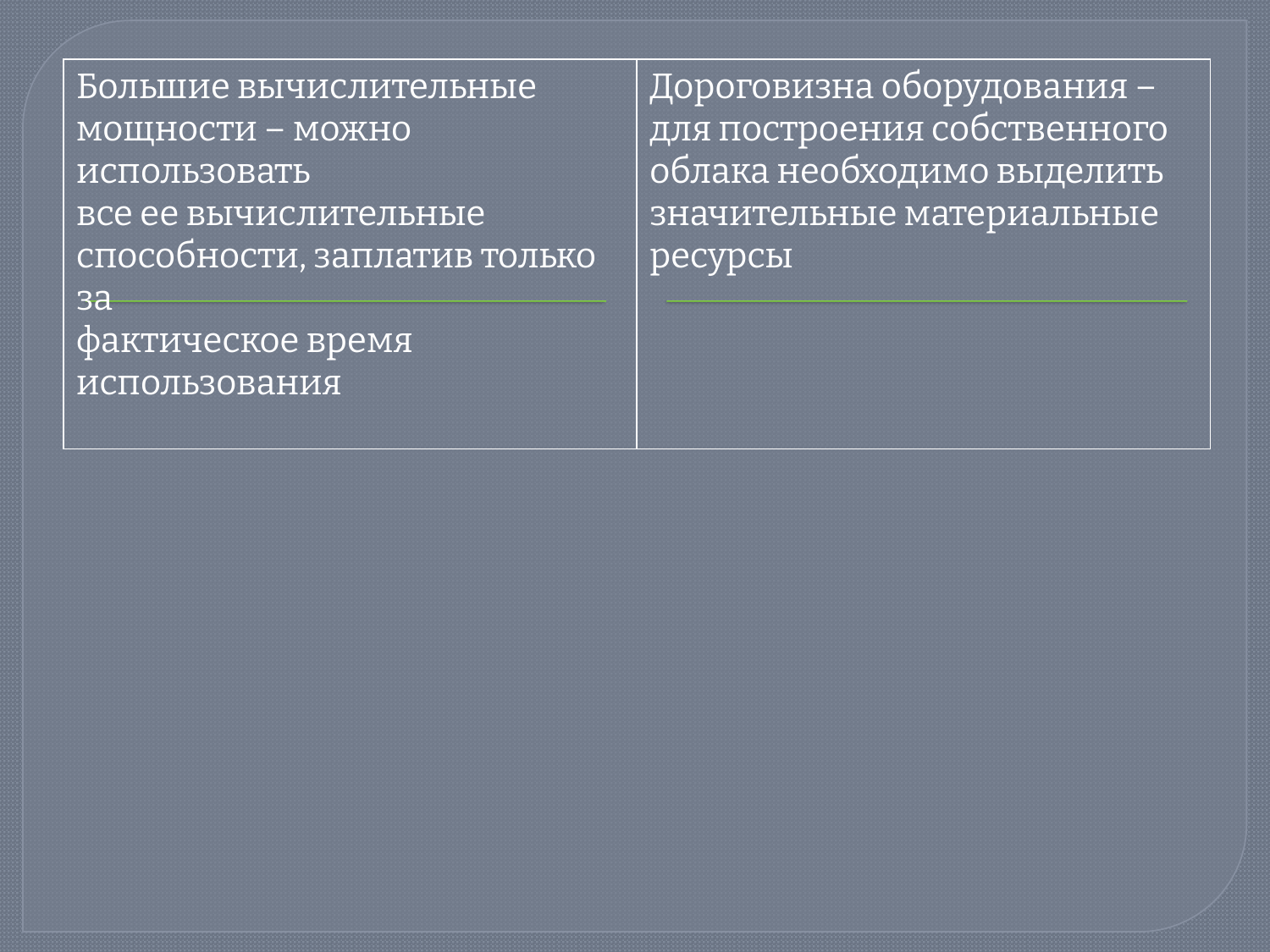

| Большие вычислительные мощности – можно использовать все ее вычислительные способности, заплатив только за фактическое время использования | Дороговизна оборудования – для построения собственного облака необходимо выделить значительные материальные ресурсы |
| --- | --- |